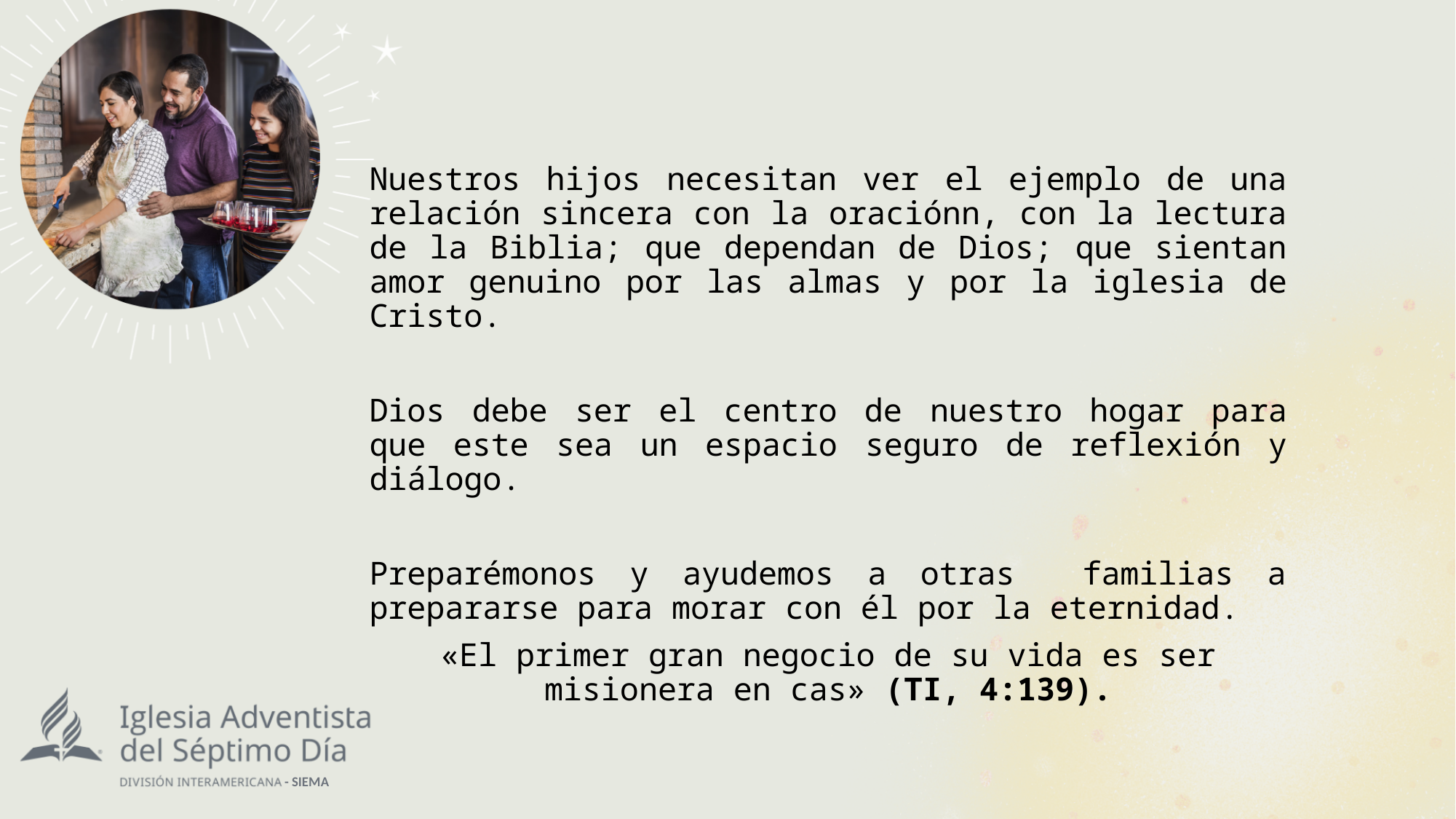

Nuestros hijos necesitan ver el ejemplo de una relación sincera con la oraciónn, con la lectura de la Biblia; que dependan de Dios; que sientan amor genuino por las almas y por la iglesia de Cristo.

Dios debe ser el centro de nuestro hogar para que este sea un espacio seguro de reflexión y diálogo.

Preparémonos y ayudemos a otras  familias a prepararse para morar con él por la eternidad.
«El primer gran negocio de su vida es ser misionera en cas» (TI, 4:139).
 - SIEMA